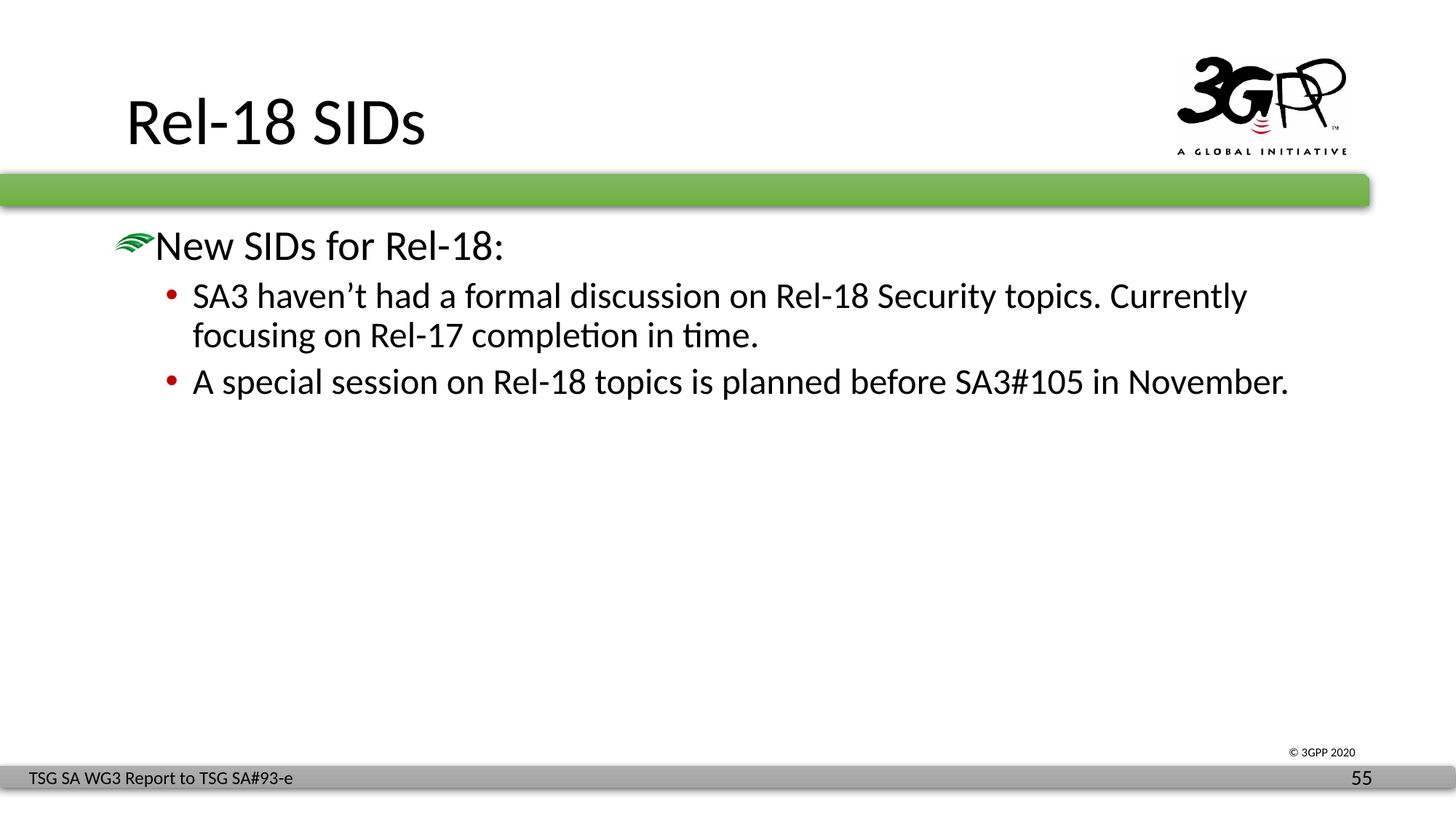

# Rel-18 SIDs
New SIDs for Rel-18:
SA3 haven’t had a formal discussion on Rel-18 Security topics. Currently focusing on Rel-17 completion in time.
A special session on Rel-18 topics is planned before SA3#105 in November.